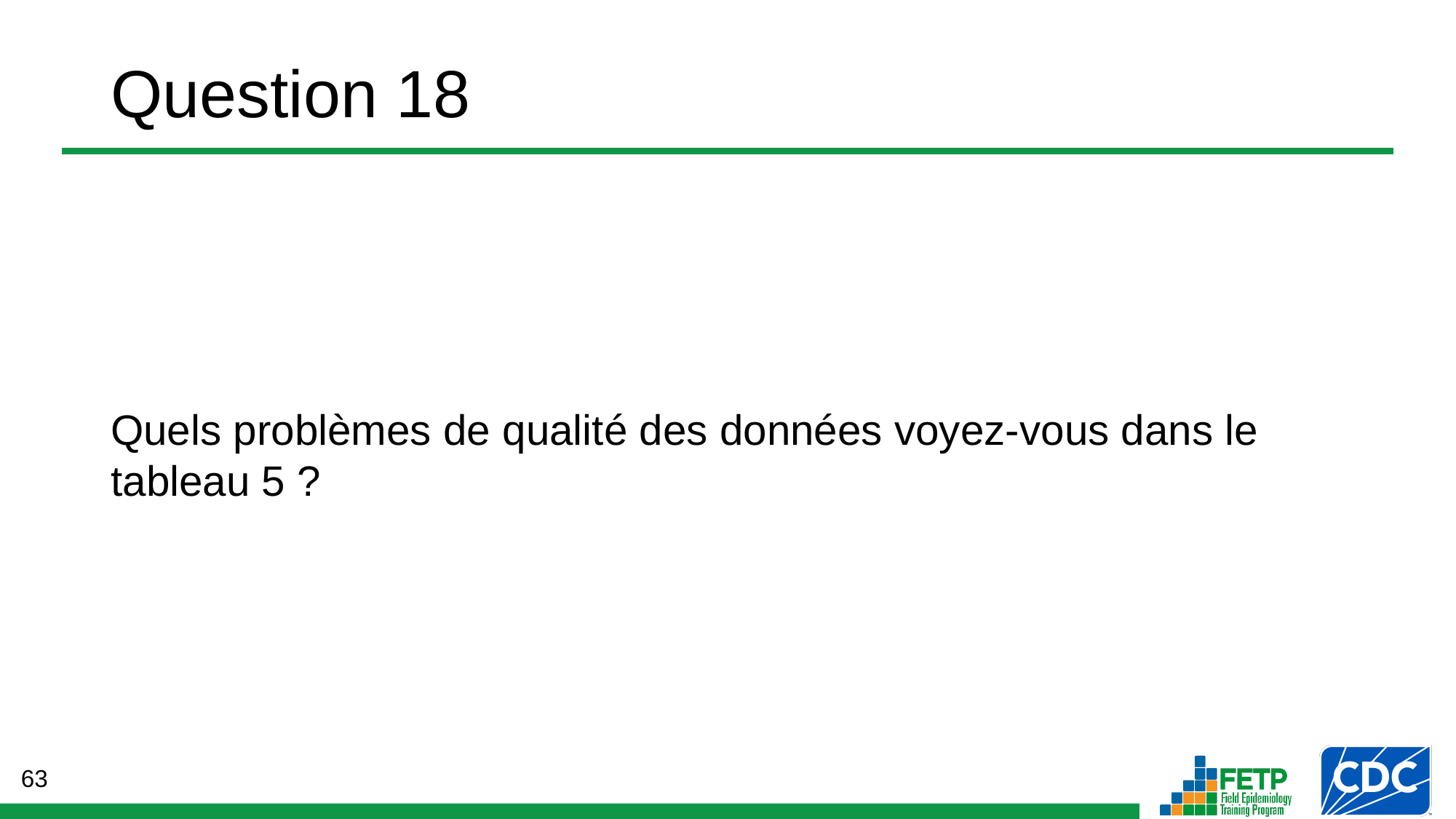

# Question 18
Quels problèmes de qualité des données voyez-vous dans le tableau 5 ?